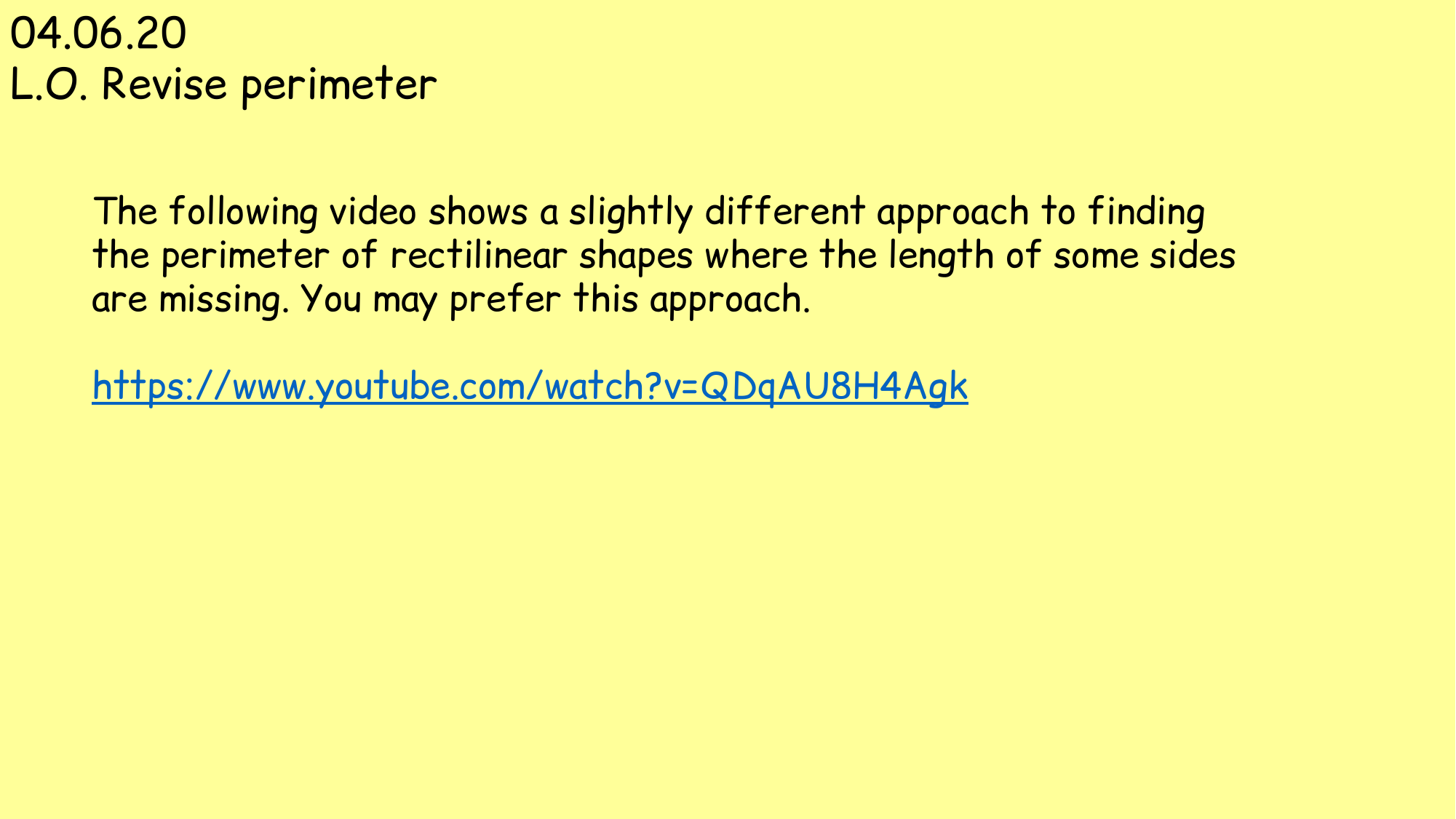

04.06.20
L.O. Revise perimeter
The following video shows a slightly different approach to finding the perimeter of rectilinear shapes where the length of some sides are missing. You may prefer this approach.

https://www.youtube.com/watch?v=QDqAU8H4Agk